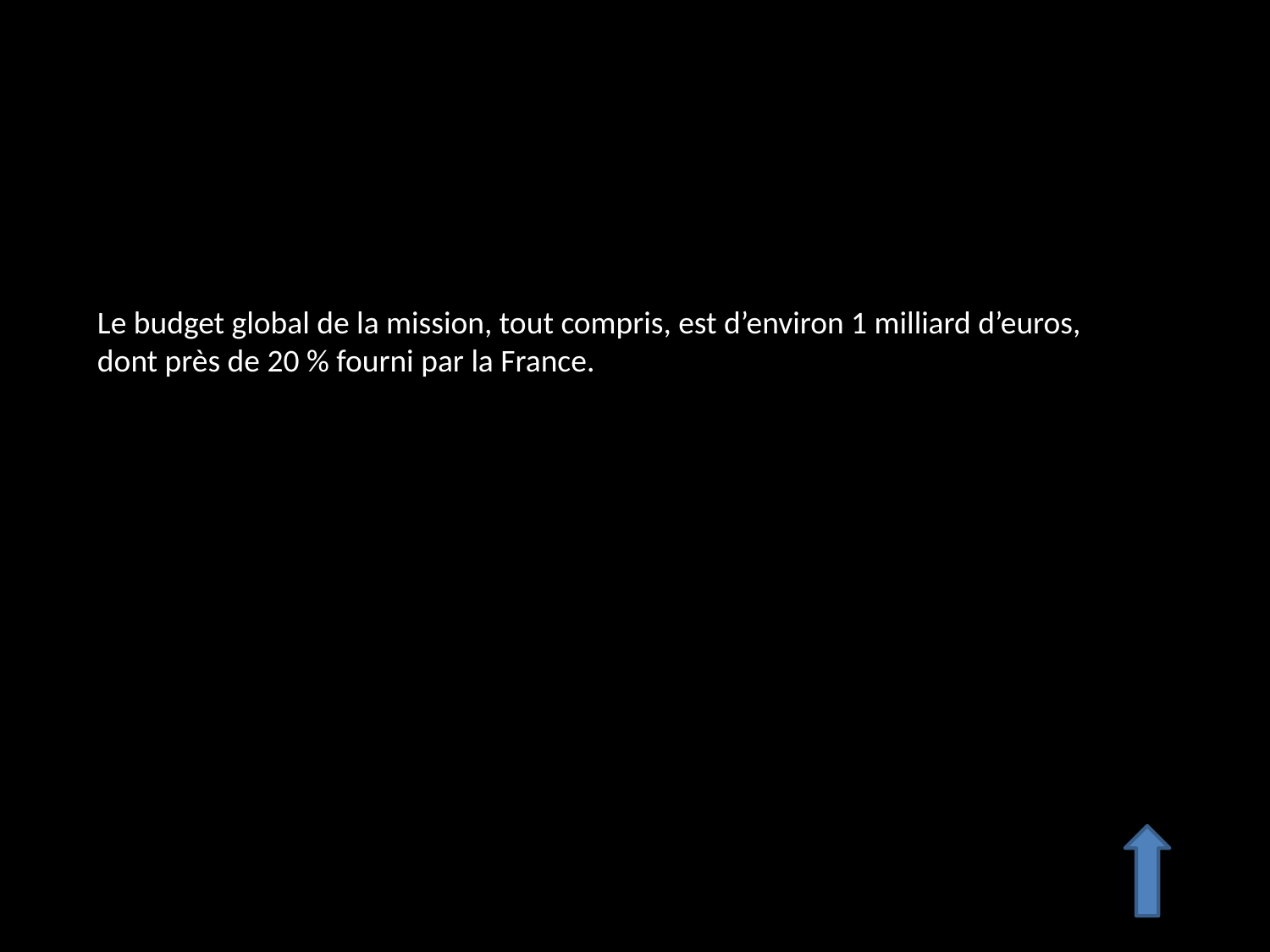

Le budget global de la mission, tout compris, est d’environ 1 milliard d’euros, dont près de 20 % fourni par la France.